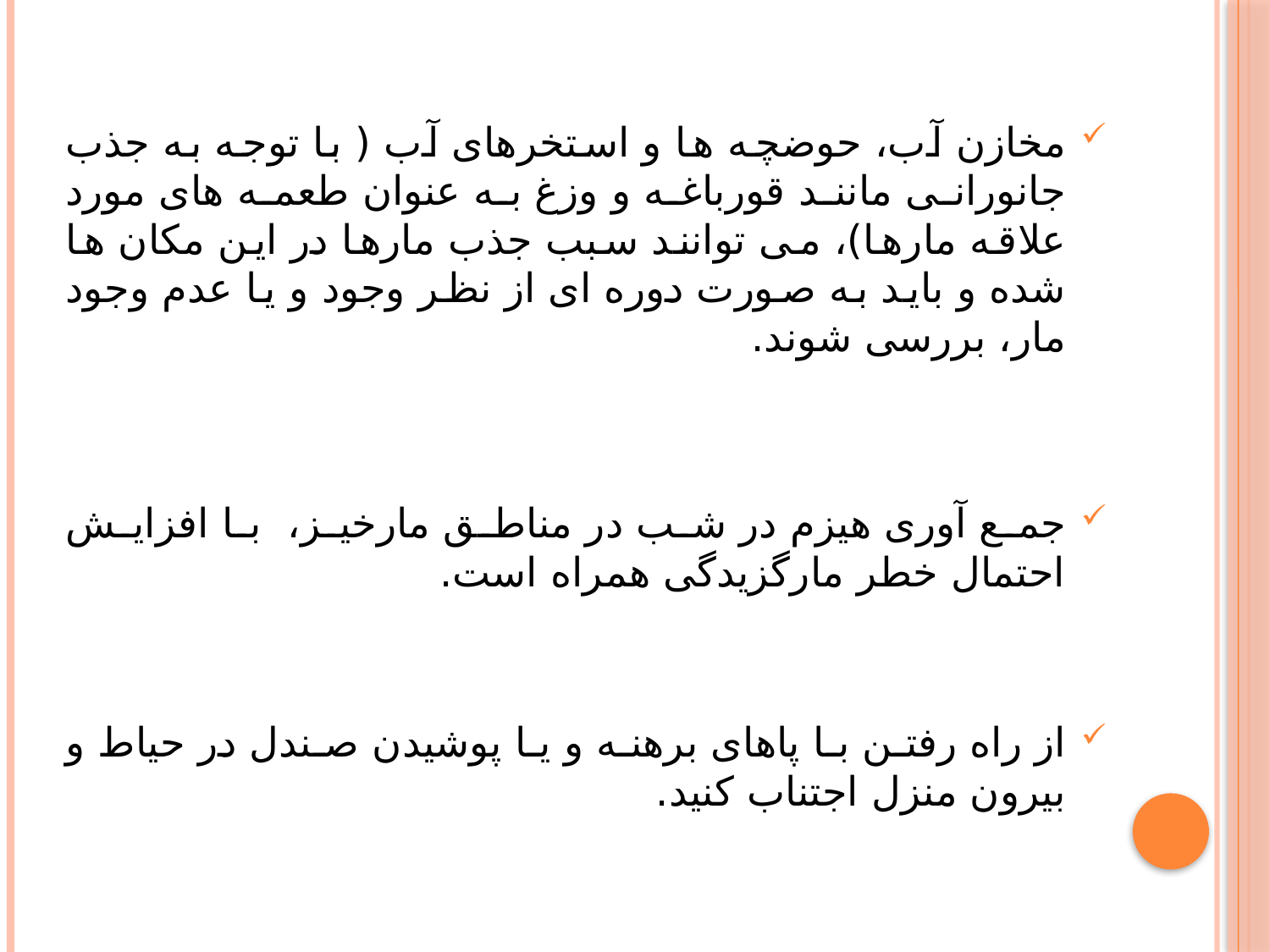

مخازن آب، حوضچه ها و استخرهای آب ( با توجه به جذب جانورانی مانند قورباغه و وزغ به عنوان طعمه های مورد علاقه مارها)، می توانند سبب جذب مارها در این مکان ها شده و باید به صورت دوره ای از نظر وجود و یا عدم وجود مار، بررسی شوند.

جمع آوری هیزم در شب در مناطق مارخیز،  با افزایش احتمال خطر مارگزیدگی همراه است.

از راه رفتن با پاهای برهنه و یا پوشیدن صندل در حیاط و بیرون منزل اجتناب کنید.